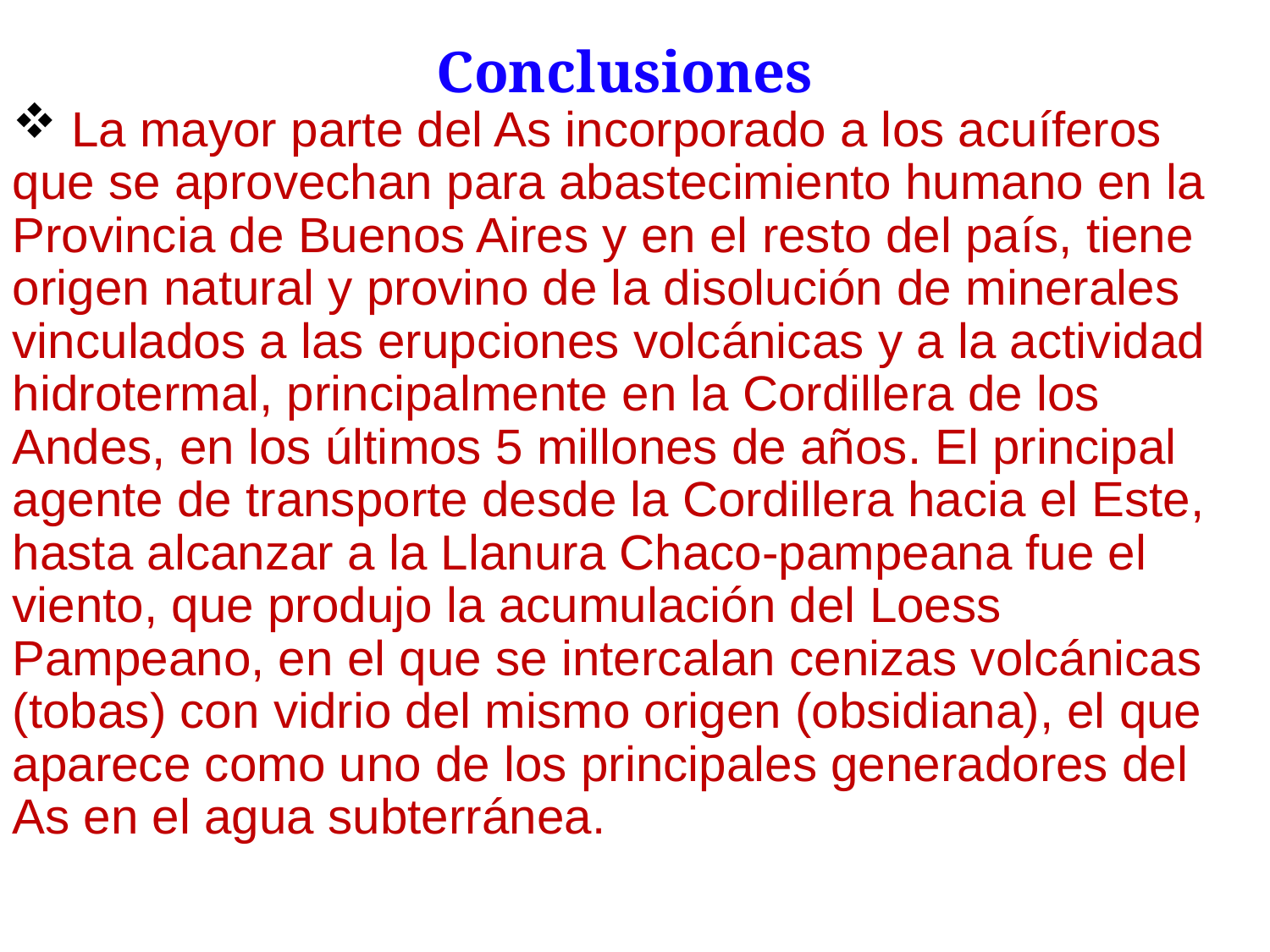

Conclusiones
 La mayor parte del As incorporado a los acuíferos que se aprovechan para abastecimiento humano en la Provincia de Buenos Aires y en el resto del país, tiene origen natural y provino de la disolución de minerales vinculados a las erupciones volcánicas y a la actividad hidrotermal, principalmente en la Cordillera de los Andes, en los últimos 5 millones de años. El principal agente de transporte desde la Cordillera hacia el Este, hasta alcanzar a la Llanura Chaco-pampeana fue el viento, que produjo la acumulación del Loess Pampeano, en el que se intercalan cenizas volcánicas (tobas) con vidrio del mismo origen (obsidiana), el que aparece como uno de los principales generadores del As en el agua subterránea.